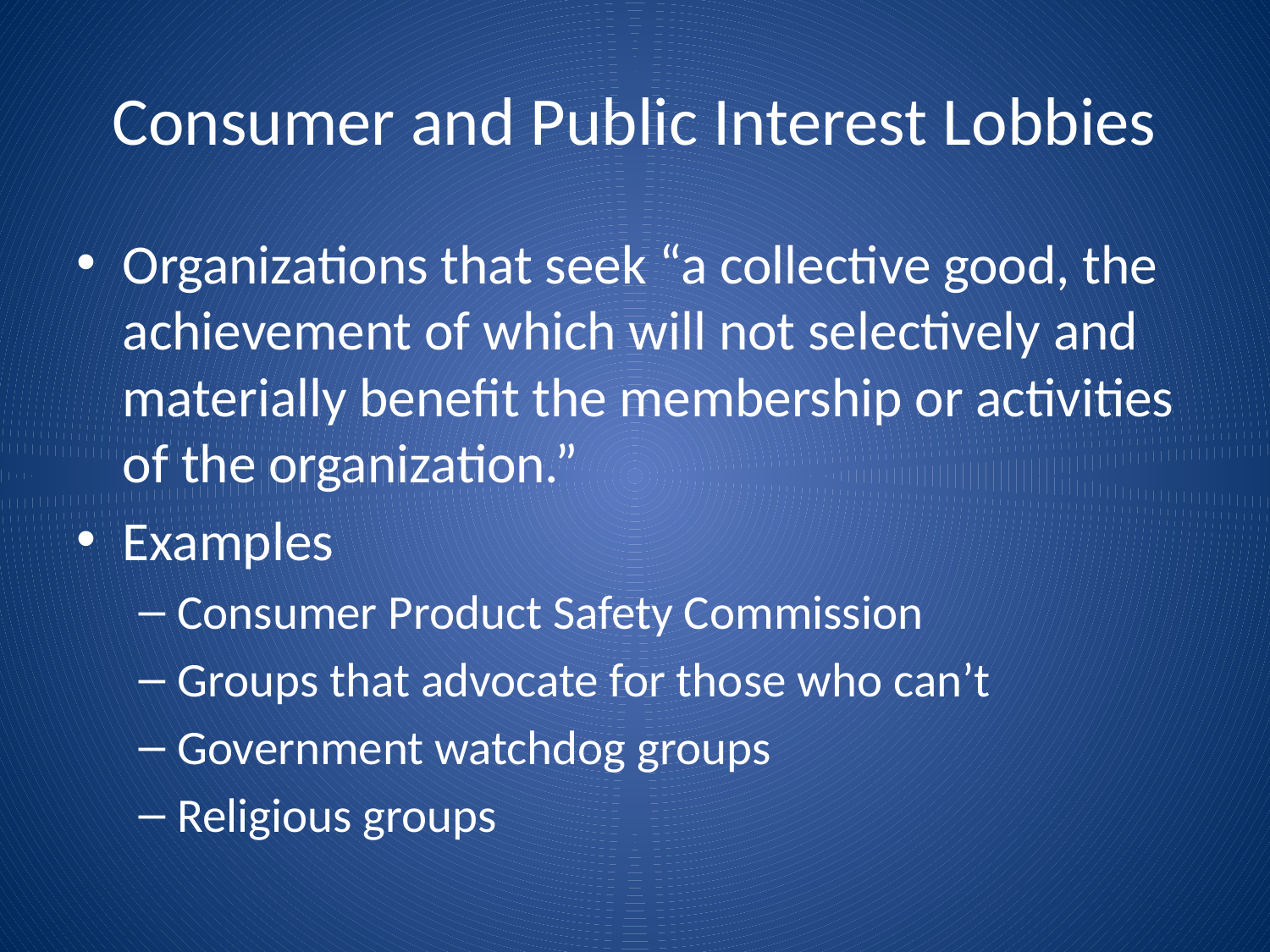

# Consumer and Public Interest Lobbies
Organizations that seek “a collective good, the achievement of which will not selectively and materially benefit the membership or activities of the organization.”
Examples
Consumer Product Safety Commission
Groups that advocate for those who can’t
Government watchdog groups
Religious groups